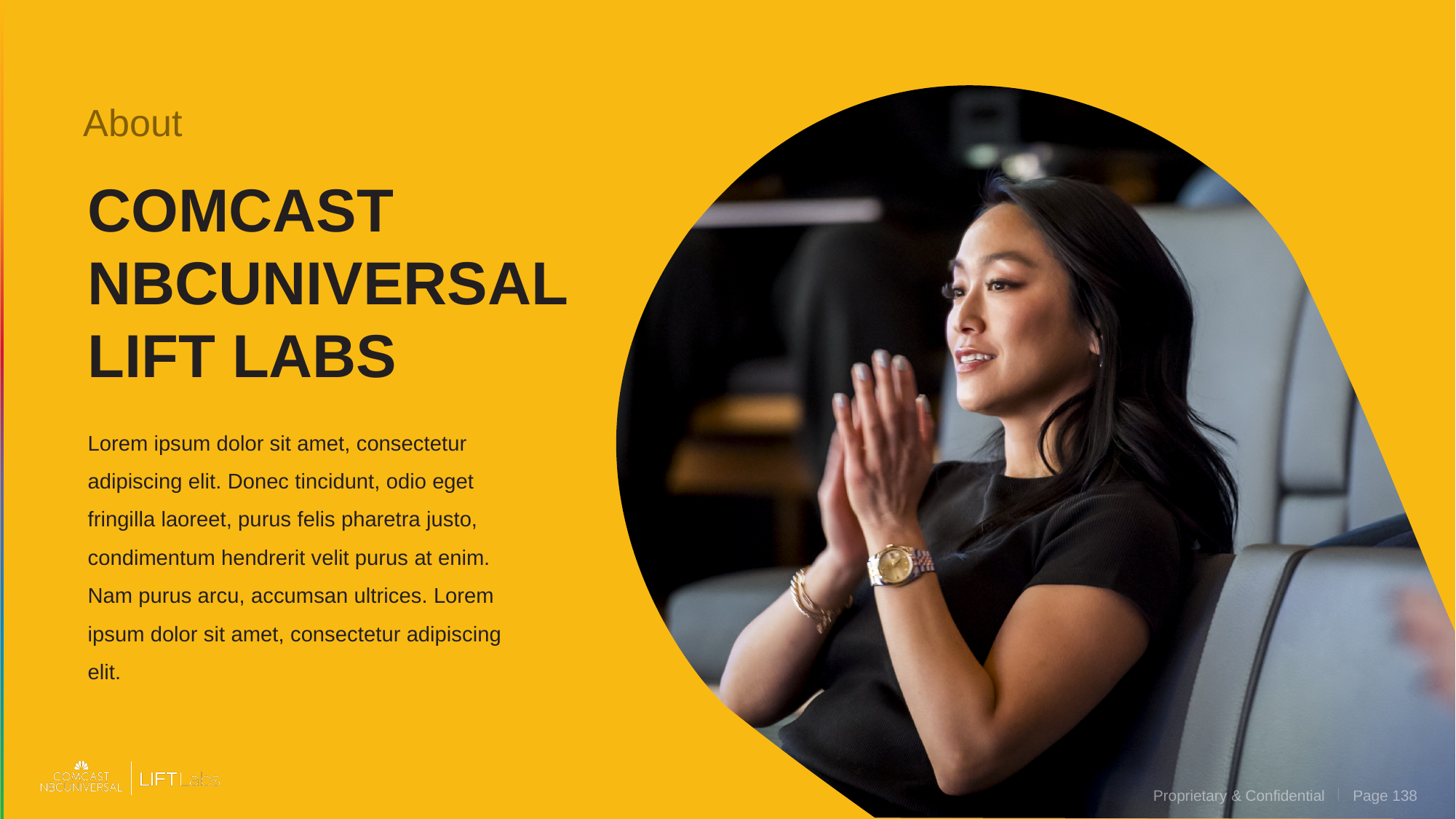

About
COMCAST
NBCUNIVERSAL
LIFT LABS
Lorem ipsum dolor sit amet, consectetur adipiscing elit. Donec tincidunt, odio eget fringilla laoreet, purus felis pharetra justo, condimentum hendrerit velit purus at enim. Nam purus arcu, accumsan ultrices. Lorem ipsum dolor sit amet, consectetur adipiscing elit.